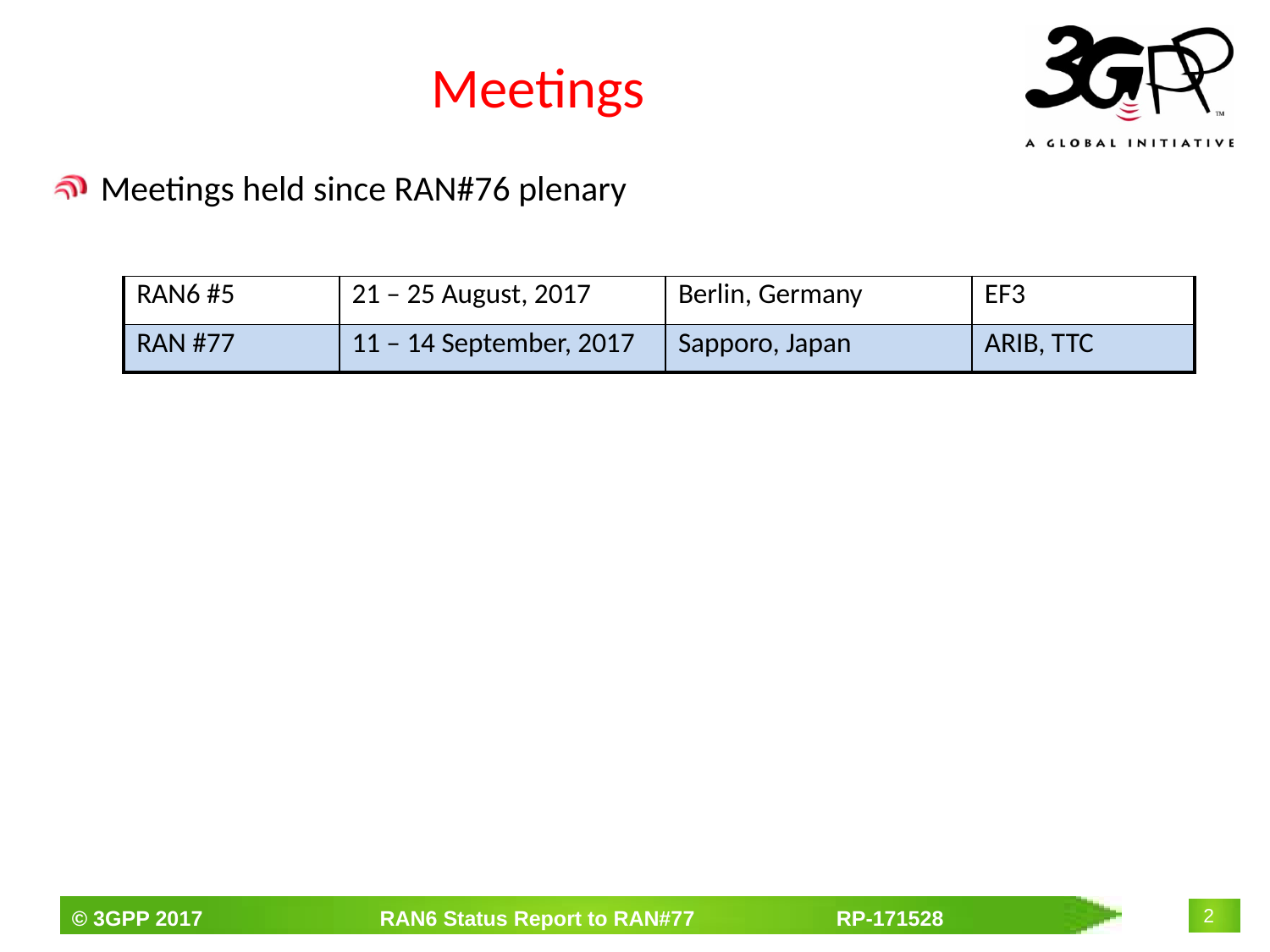

# Meetings
Meetings held since RAN#76 plenary

| RAN6 #5 | 21 – 25 August, 2017 | Berlin, Germany | EF3 |
| --- | --- | --- | --- |
| RAN #77 | 11 – 14 September, 2017 | Sapporo, Japan | ARIB, TTC |